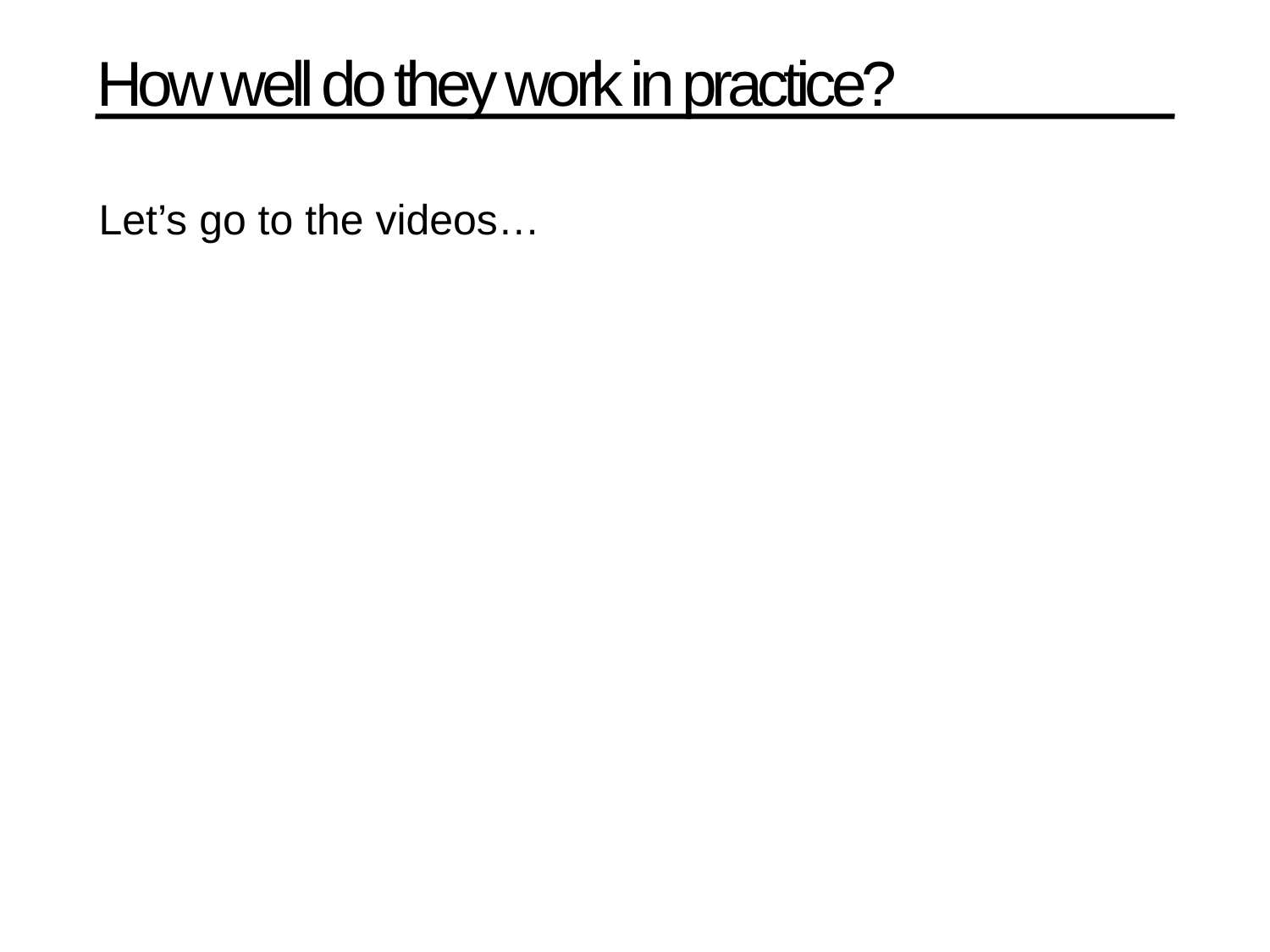

# How well do they work in practice?
Let’s go to the videos…